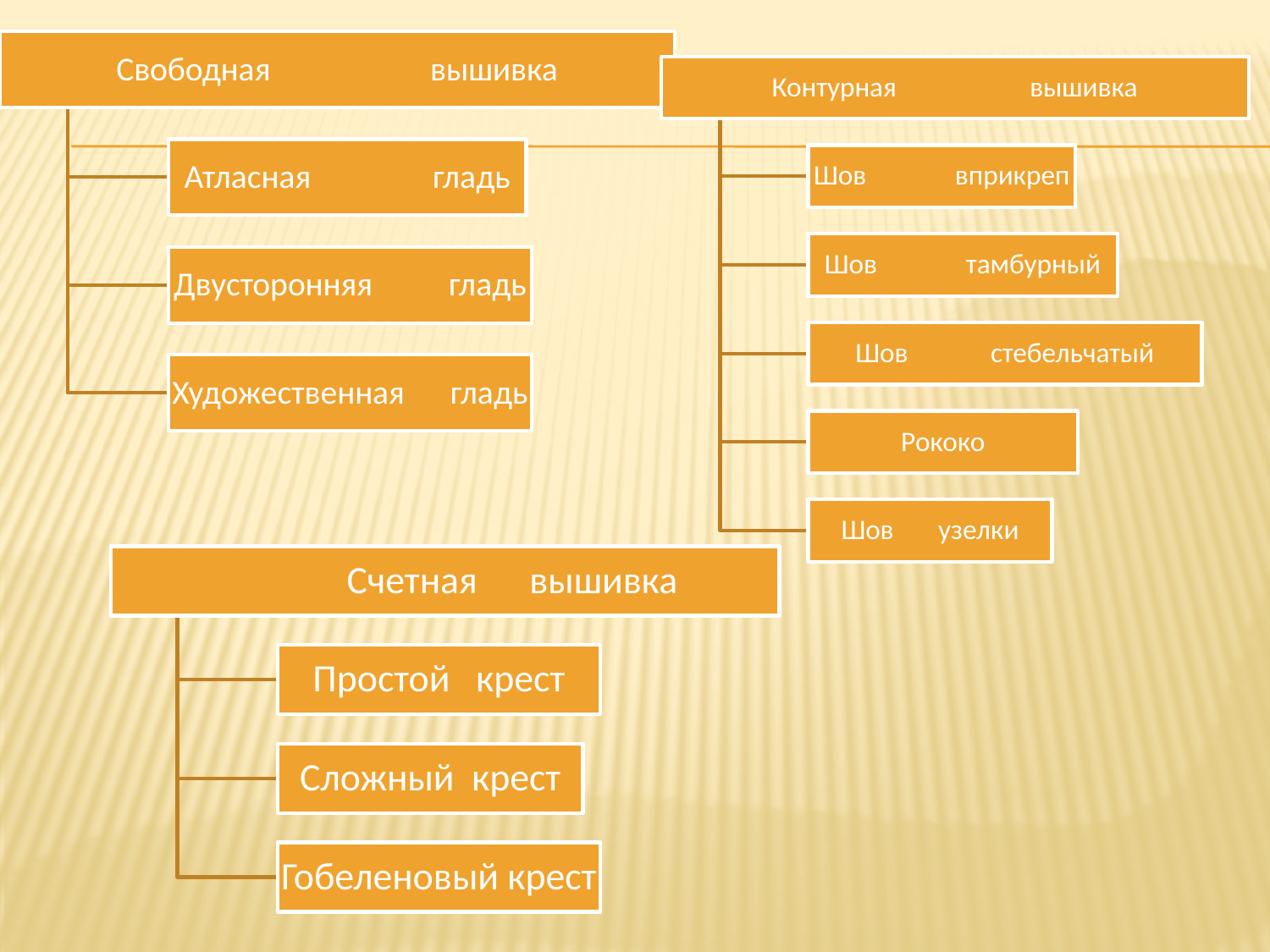

Свободная                     вышивка
Атласная                гладь
Двусторонняя          гладь
Художественная      гладь
Контурная                     вышивка
Шов              вприкреп
Шов              тамбурный
Шов             стебельчатый
Рококо
Шов       узелки
#
                           Счетная      вышивка
Простой   крест
Сложный  крест
Гобеленовый крест